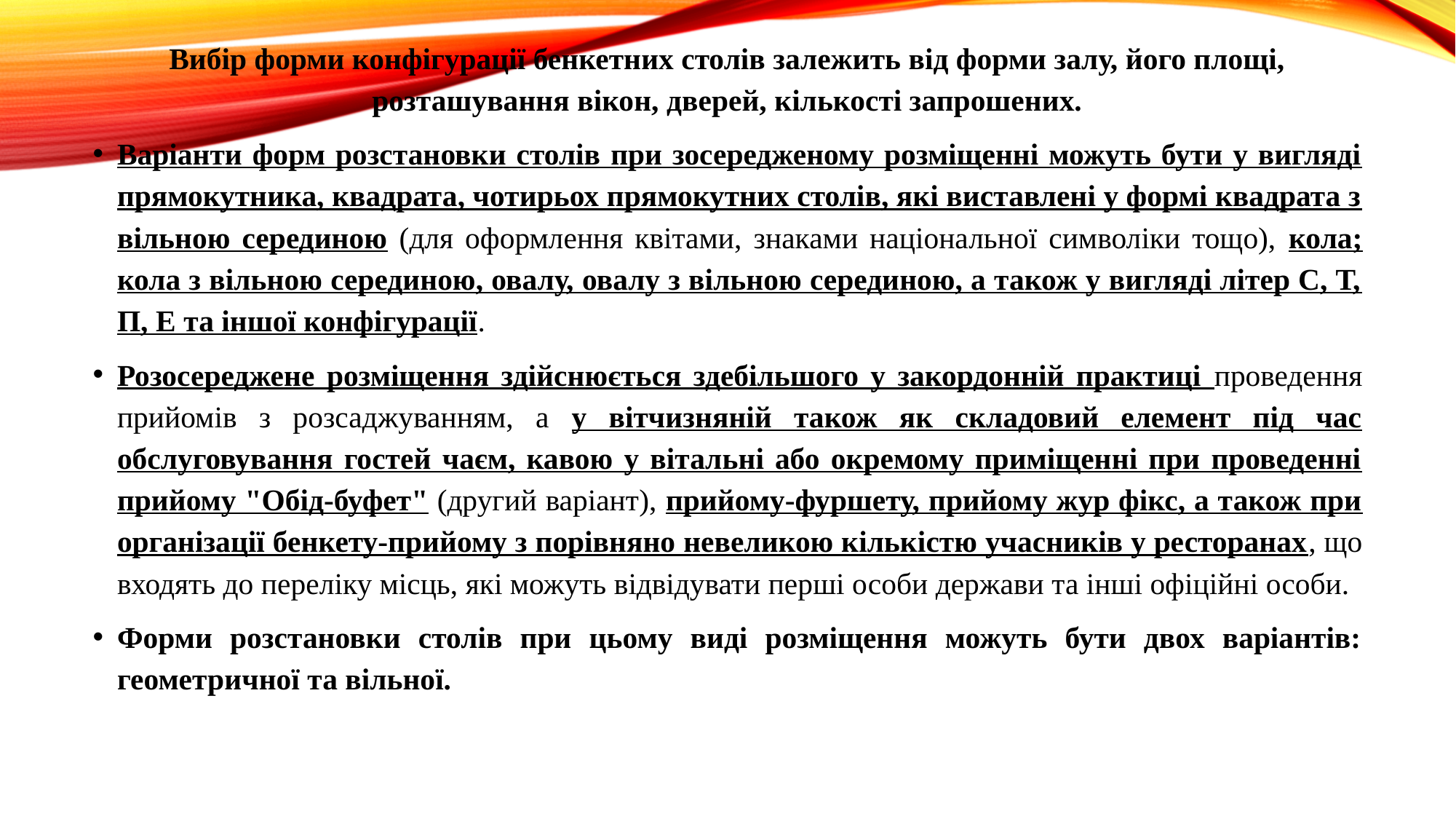

Вибір форми конфігурації бенкетних столів залежить від форми залу, його площі, розташування вікон, дверей, кількості запрошених.
Варіанти форм розстановки столів при зосередженому розміщенні можуть бути у вигляді прямокутника, квадрата, чотирьох прямокутних столів, які виставлені у формі квадрата з вільною серединою (для оформлення квітами, знаками національної символіки тощо), кола; кола з вільною серединою, овалу, овалу з вільною серединою, а також у вигляді літер С, Т, П, Е та іншої конфігурації.
Розосереджене розміщення здійснюється здебільшого у закордонній практиці проведення прийомів з розсаджуванням, а у вітчизняній також як складовий елемент під час обслуговування гостей чаєм, кавою у вітальні або окремому приміщенні при проведенні прийому "Обід-буфет" (другий варіант), прийому-фуршету, прийому жур фікс, а також при організації бенкету-прийому з порівняно невеликою кількістю учасників у ресторанах, що входять до переліку місць, які можуть відвідувати перші особи держави та інші офіційні особи.
Форми розстановки столів при цьому виді розміщення можуть бути двох варіантів: геометричної та вільної.